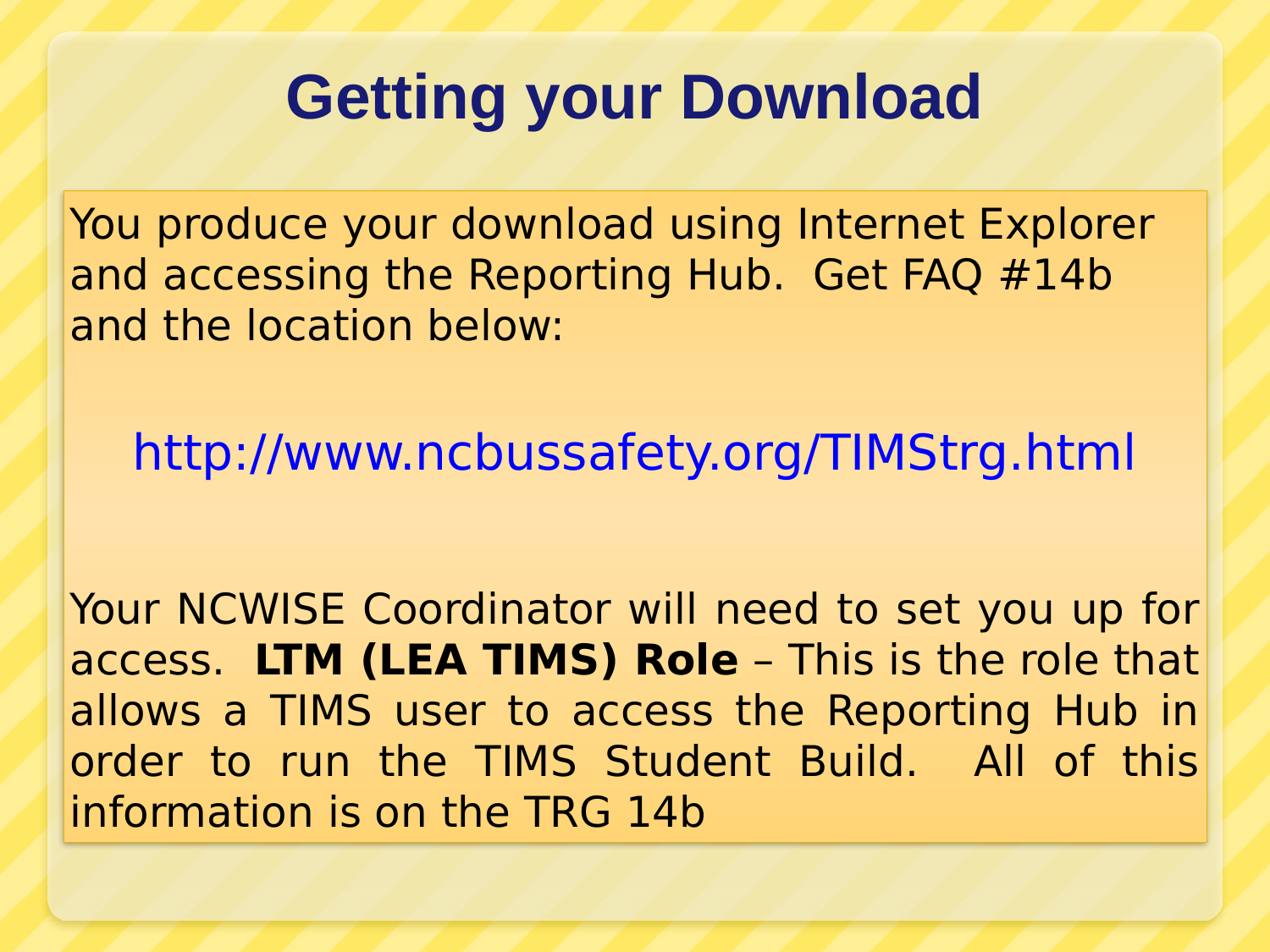

Getting your Download
You produce your download using Internet Explorer and accessing the Reporting Hub.  Get FAQ #14b and the location below:

http://www.ncbussafety.org/TIMStrg.html

Your NCWISE Coordinator will need to set you up for access.  LTM (LEA TIMS) Role – This is the role that allows a TIMS user to access the Reporting Hub in order to run the TIMS Student Build.  All of this information is on the TRG 14b